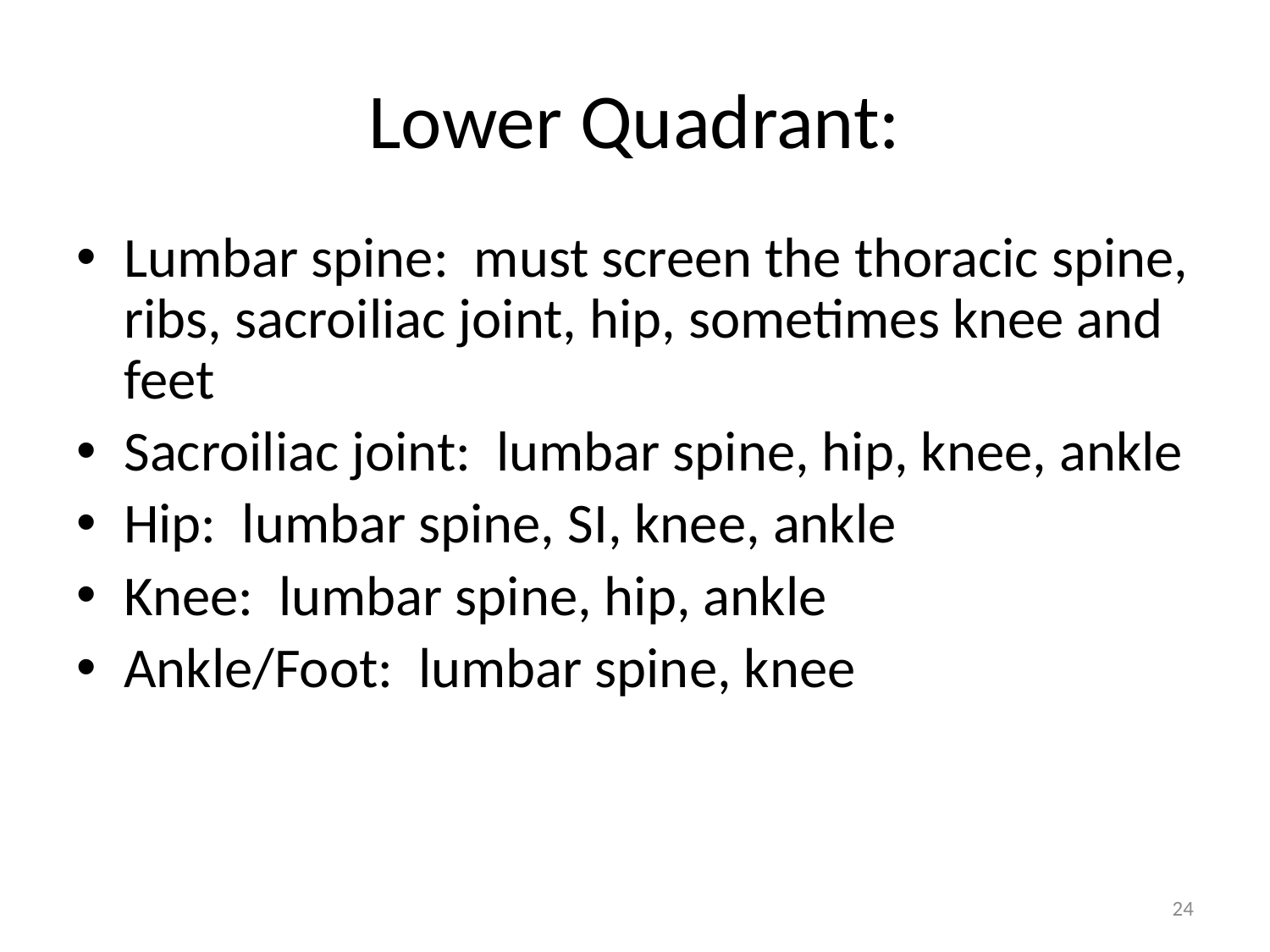

# Lower Quadrant:
Lumbar spine:  must screen the thoracic spine, ribs, sacroiliac joint, hip, sometimes knee and feet
Sacroiliac joint:  lumbar spine, hip, knee, ankle
Hip:  lumbar spine, SI, knee, ankle
Knee:  lumbar spine, hip, ankle
Ankle/Foot:  lumbar spine, knee
24